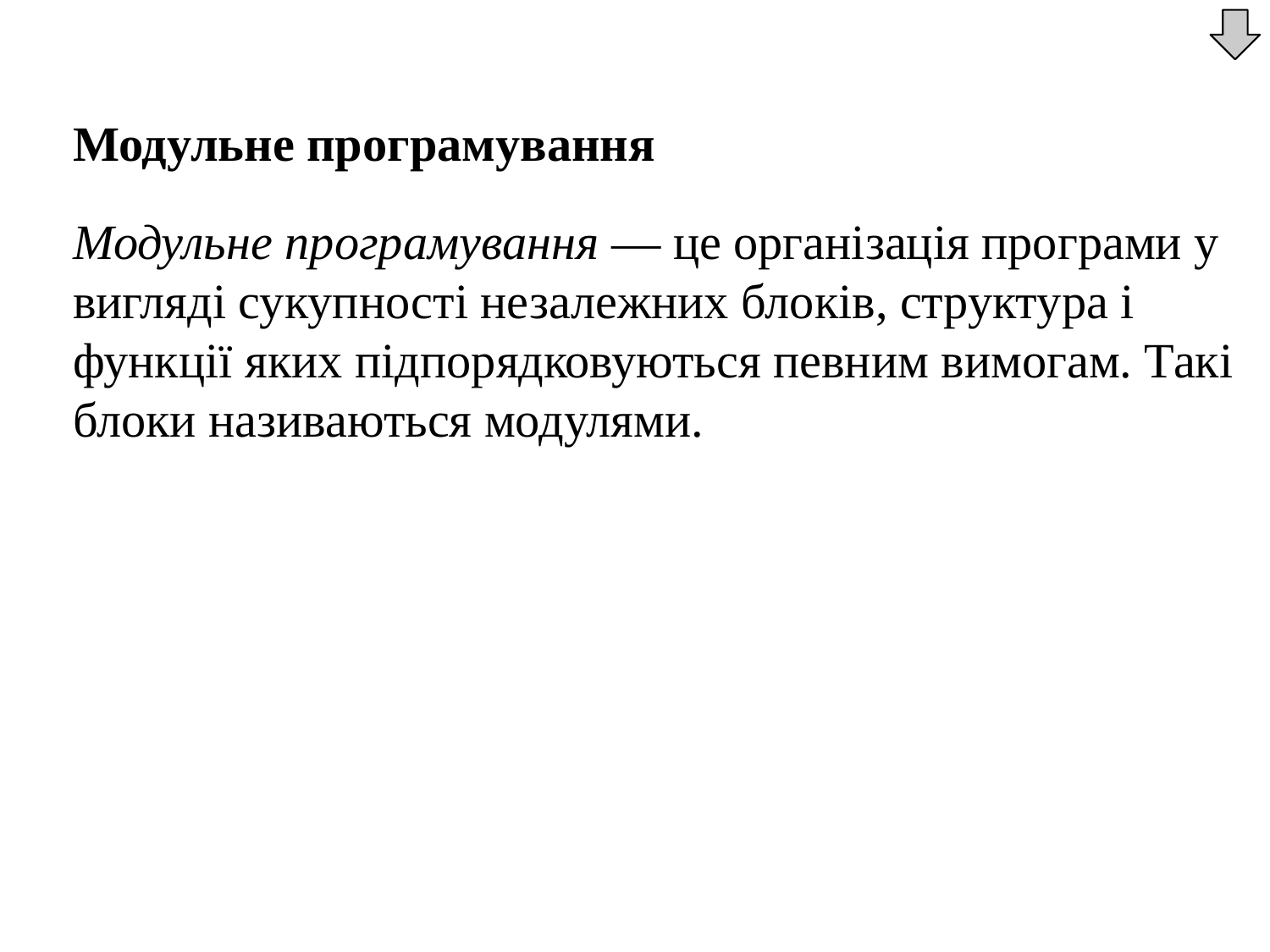

Модульне програмування

	Модульне програмування — це організація програми у вигляді сукупності незалежних блоків, структура і функції яких підпорядковуються певним вимогам. Такі блоки називаються модулями.